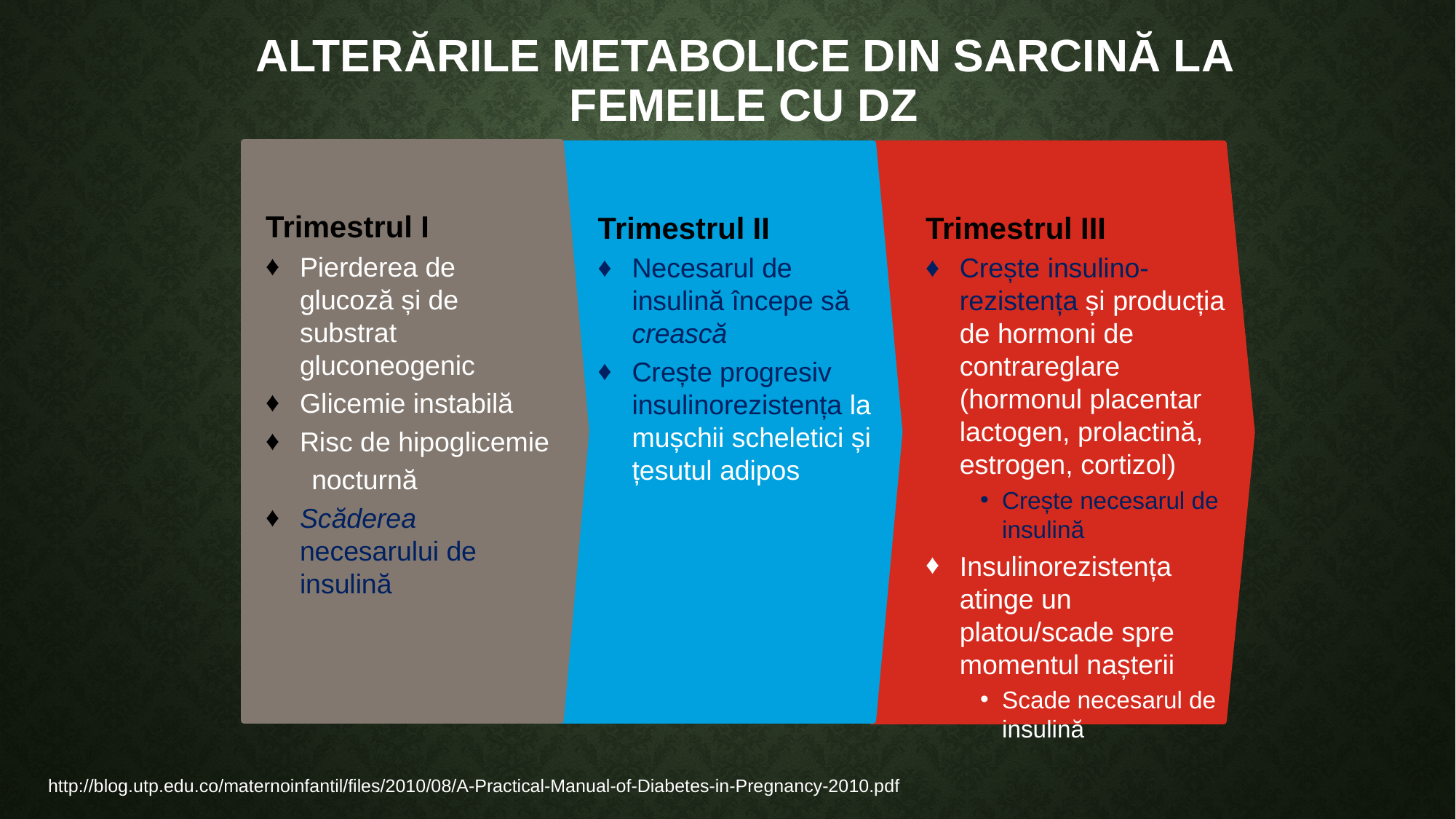

# Alterările Metabolice din sarcină la femeile cu dz
Trimestrul I
Pierderea de glucoză și de substrat gluconeogenic
Glicemie instabilă
Risc de hipoglicemie
      nocturnă
Scăderea necesarului de insulină
Trimestrul III
Crește insulino-rezistența și producția de hormoni de contrareglare (hormonul placentar lactogen, prolactină, estrogen, cortizol)
Crește necesarul de insulină
Insulinorezistența atinge un platou/scade spre momentul nașterii
Scade necesarul de insulină
Trimestrul II
Necesarul de insulină începe să crească
Crește progresiv insulinorezistența la mușchii scheletici și țesutul adipos

http://blog.utp.edu.co/maternoinfantil/files/2010/08/A-Practical-Manual-of-Diabetes-in-Pregnancy-2010.pdf